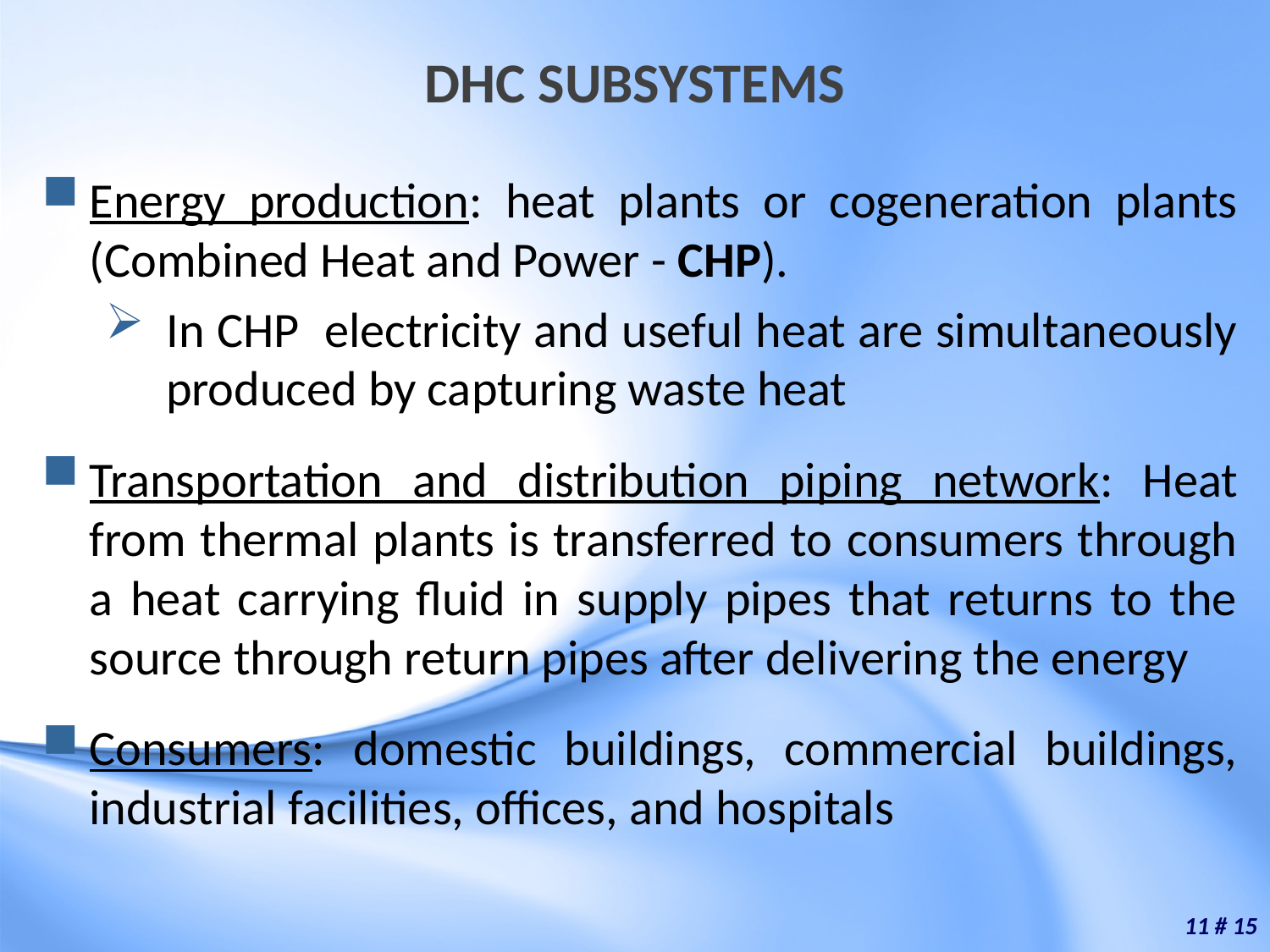

# DHC SUBSYSTEMS
Energy production: heat plants or cogeneration plants (Combined Heat and Power - CHP).
In CHP  electricity and useful heat are simultaneously produced by capturing waste heat
Transportation and distribution piping network: Heat from thermal plants is transferred to consumers through a heat carrying fluid in supply pipes that returns to the source through return pipes after delivering the energy
Consumers: domestic buildings, commercial buildings, industrial facilities, offices, and hospitals
11 # 15